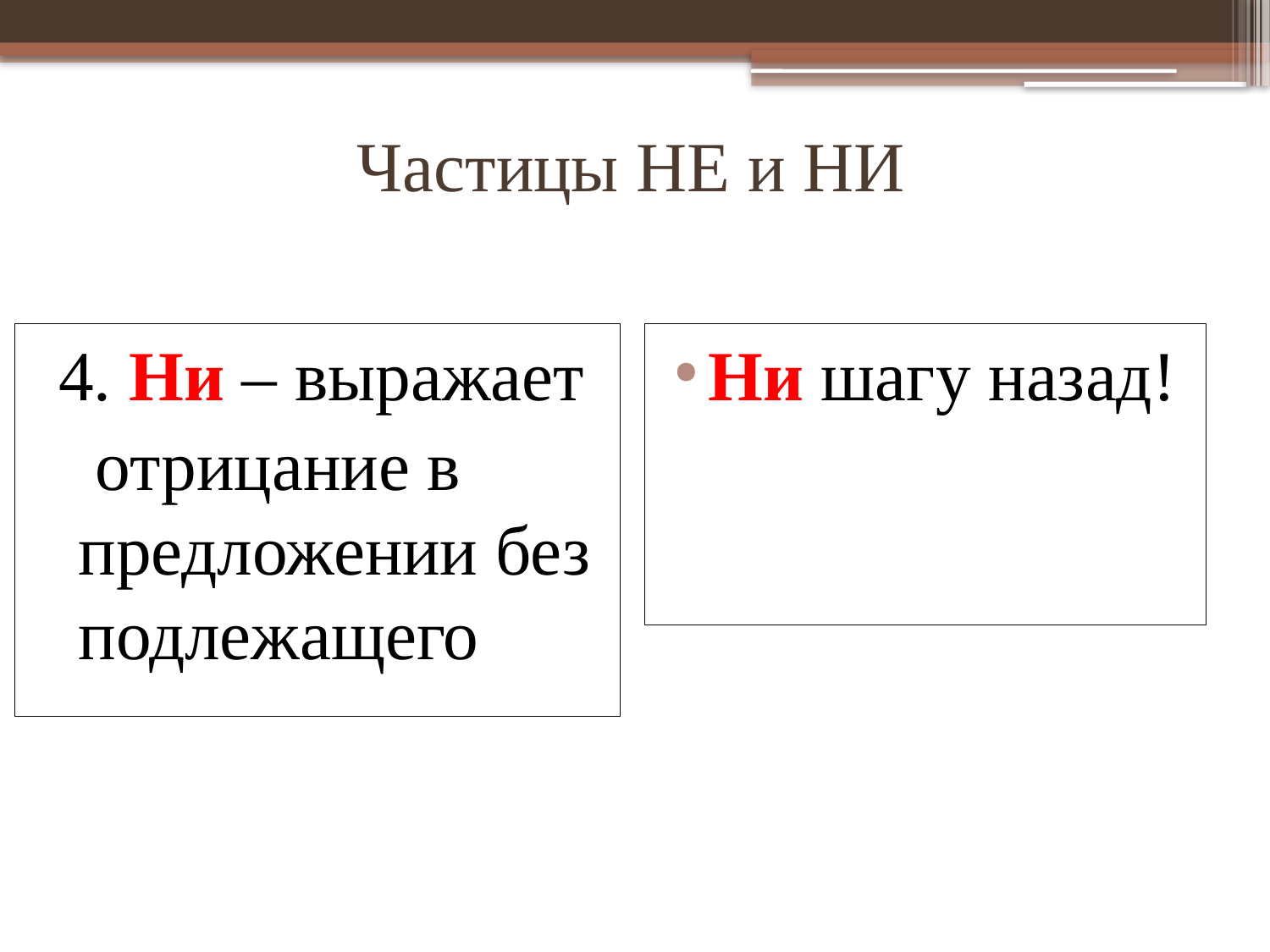

# Частицы НЕ и НИ
 4. Ни – выражает
   отрицание в предложении без подлежащего
Ни шагу назад!